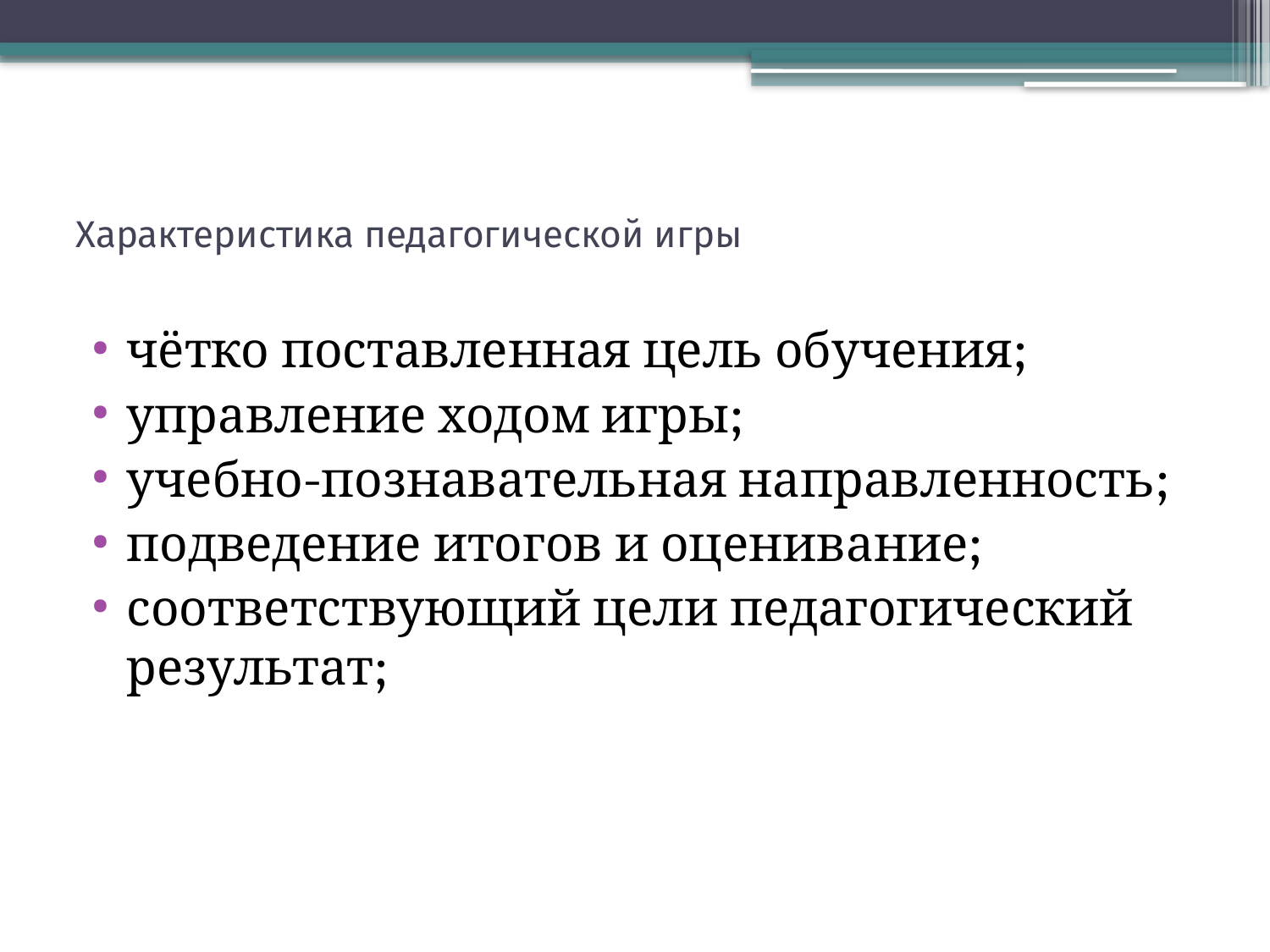

# Характеристика педагогической игры
чётко поставленная цель обучения;
управление ходом игры;
учебно-познавательная направленность;
подведение итогов и оценивание;
соответствующий цели педагогический результат;